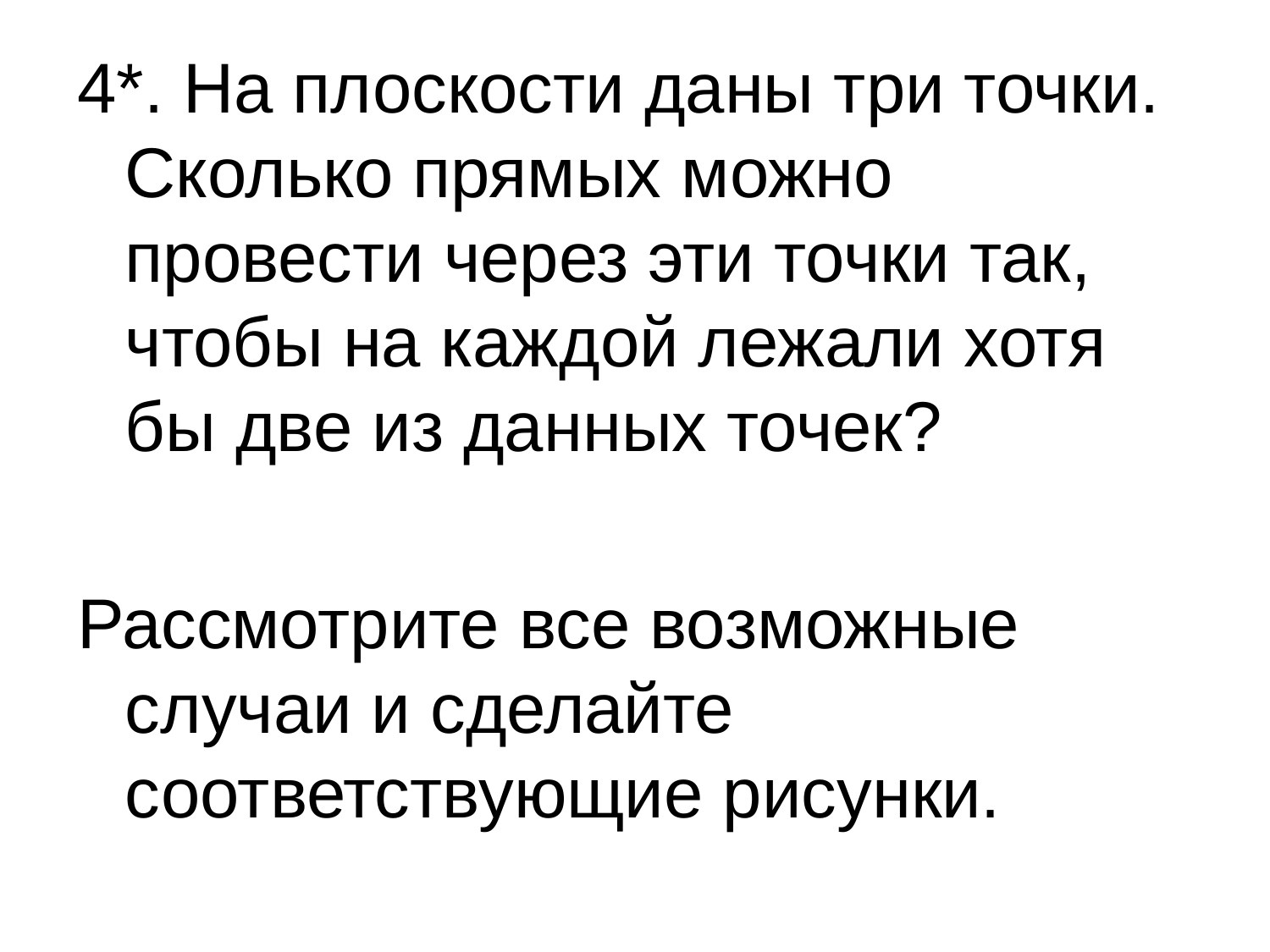

4*. На плоскости даны три точки. Сколько прямых можно провести через эти точки так, чтобы на каждой лежали хотя бы две из данных точек?

Рассмотрите все возможные случаи и сделайте соответствующие рисунки.